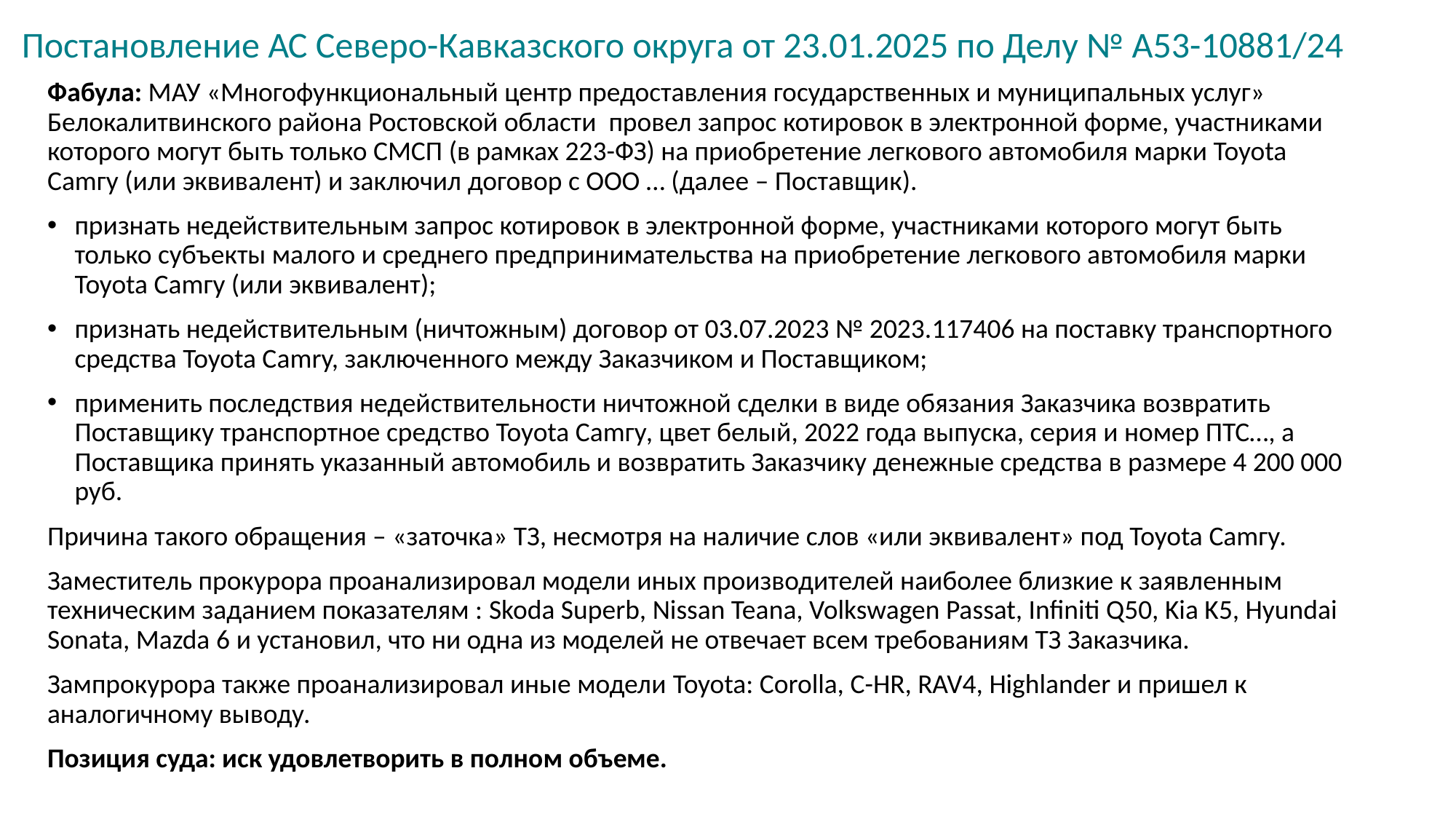

# Постановление АС Северо-Кавказского округа от 23.01.2025 по Делу № А53-10881/24
Фабула: МАУ «Многофункциональный центр предоставления государственных и муниципальных услуг» Белокалитвинского района Ростовской области  провел запрос котировок в электронной форме, участниками которого могут быть только СМСП (в рамках 223-ФЗ) на приобретение легкового автомобиля марки Toyota Саmгу (или эквивалент) и заключил договор с ООО … (далее – Поставщик).
признать недействительным запрос котировок в электронной форме, участниками которого могут быть только субъекты малого и среднего предпринимательства на приобретение легкового автомобиля марки Toyota Саmгу (или эквивалент);
признать недействительным (ничтожным) договор от 03.07.2023 № 2023.117406 на поставку транспортного средства Toyota Camry, заключенного между Заказчиком и Поставщиком;
применить последствия недействительности ничтожной сделки в виде обязания Заказчика возвратить Поставщику транспортное средство Toyota Саmгу, цвет белый, 2022 года выпуска, серия и номер ПТС…, а Поставщика принять указанный автомобиль и возвратить Заказчику денежные средства в размере 4 200 000 руб.
Причина такого обращения – «заточка» ТЗ, несмотря на наличие слов «или эквивалент» под Toyota Саmгу.
Заместитель прокурора проанализировал модели иных производителей наиболее близкие к заявленным техническим заданием показателям : Skoda Superb, Nissan Teana, Volkswagen Passat, Infiniti Q50, Kia K5, Hyundai Sonata, Mazda 6 и установил, что ни одна из моделей не отвечает всем требованиям ТЗ Заказчика.
Зампрокурора также проанализировал иные модели Toyota: Corolla, C-HR, RAV4, Highlander и пришел к аналогичному выводу.
Позиция суда: иск удовлетворить в полном объеме.